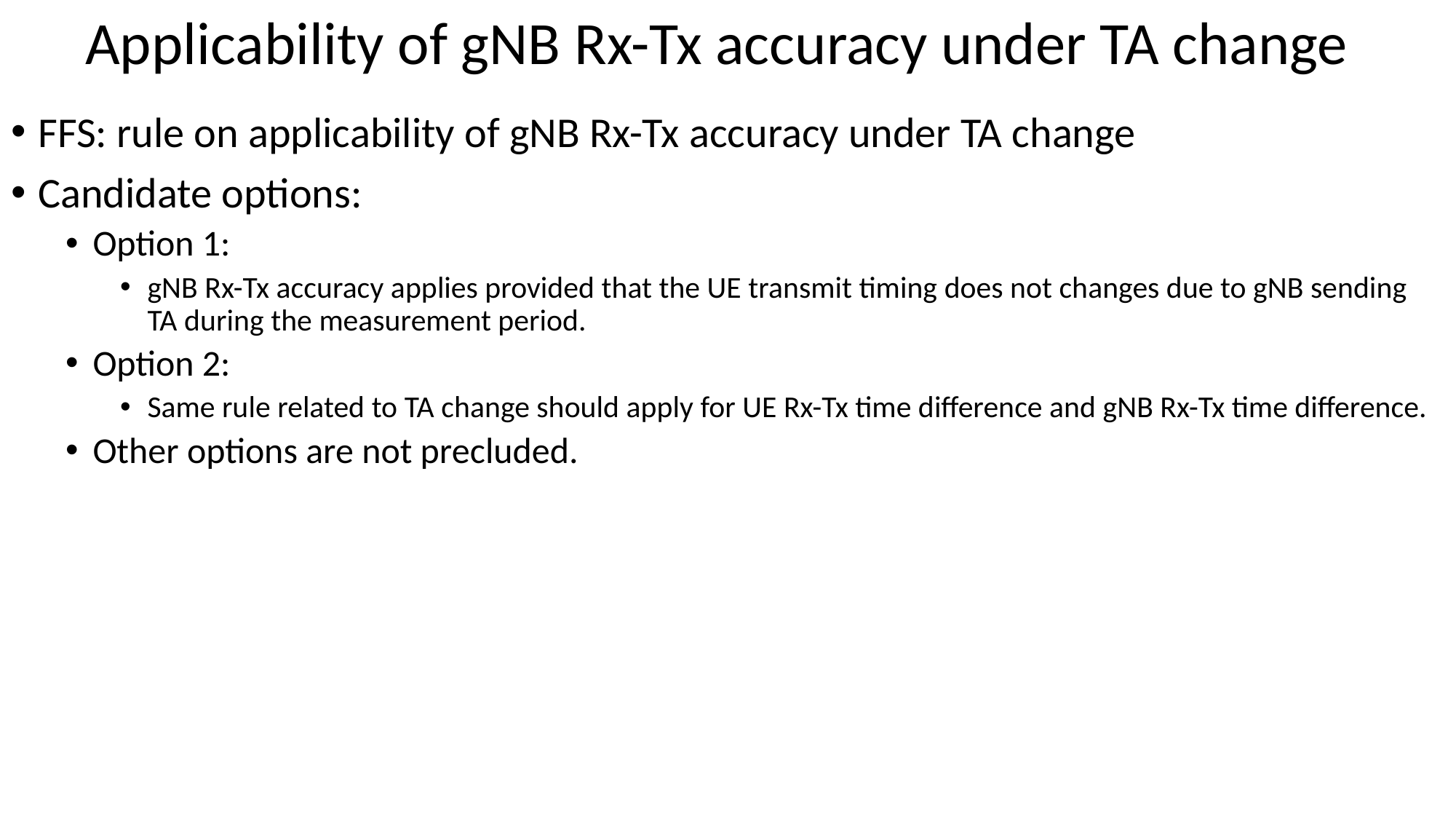

# Applicability of gNB Rx-Tx accuracy under TA change
FFS: rule on applicability of gNB Rx-Tx accuracy under TA change
Candidate options:
Option 1:
gNB Rx-Tx accuracy applies provided that the UE transmit timing does not changes due to gNB sending TA during the measurement period.
Option 2:
Same rule related to TA change should apply for UE Rx-Tx time difference and gNB Rx-Tx time difference.
Other options are not precluded.